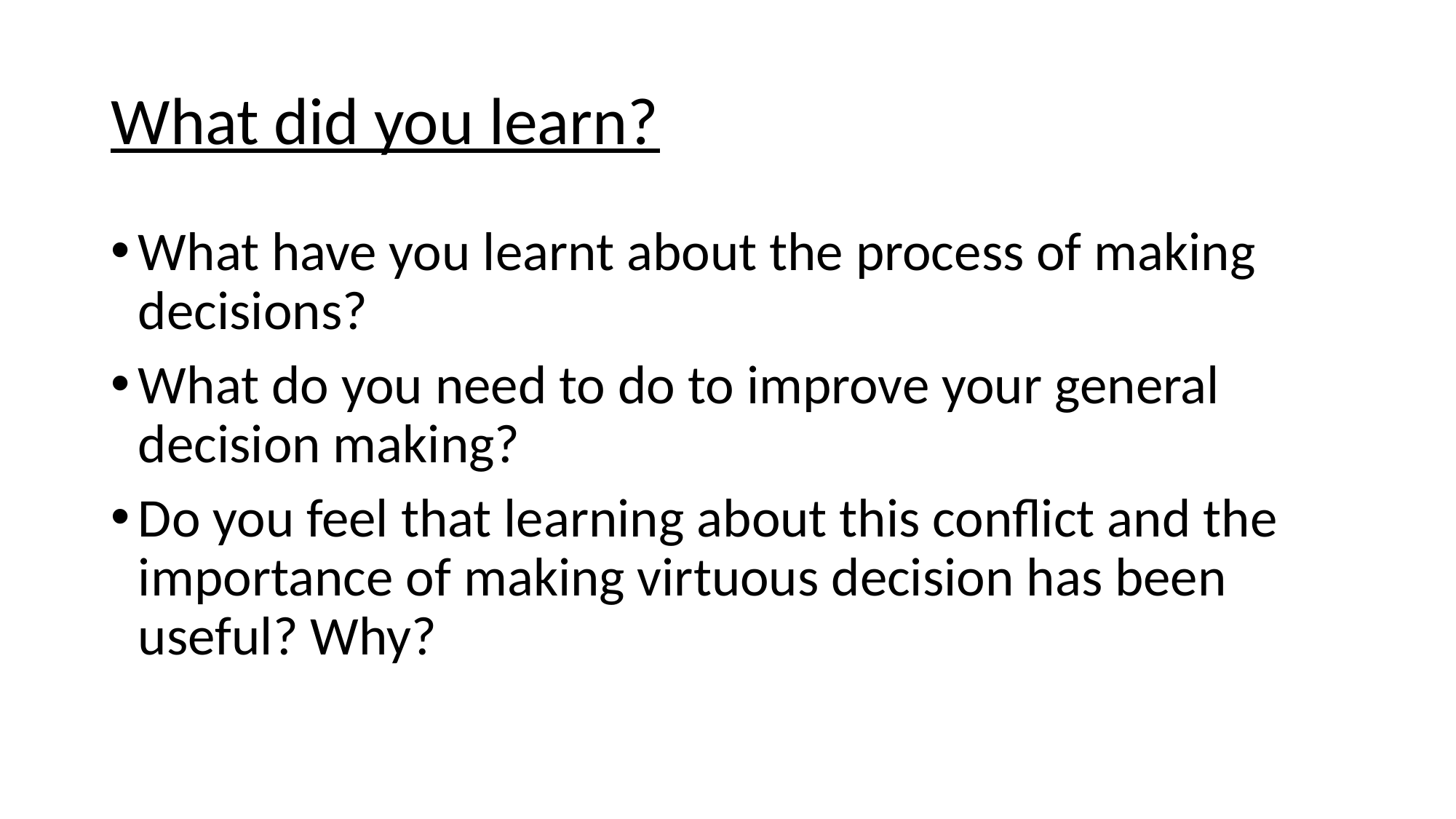

# What did you learn?
What have you learnt about the process of making decisions?
What do you need to do to improve your general decision making?
Do you feel that learning about this conflict and the importance of making virtuous decision has been useful? Why?